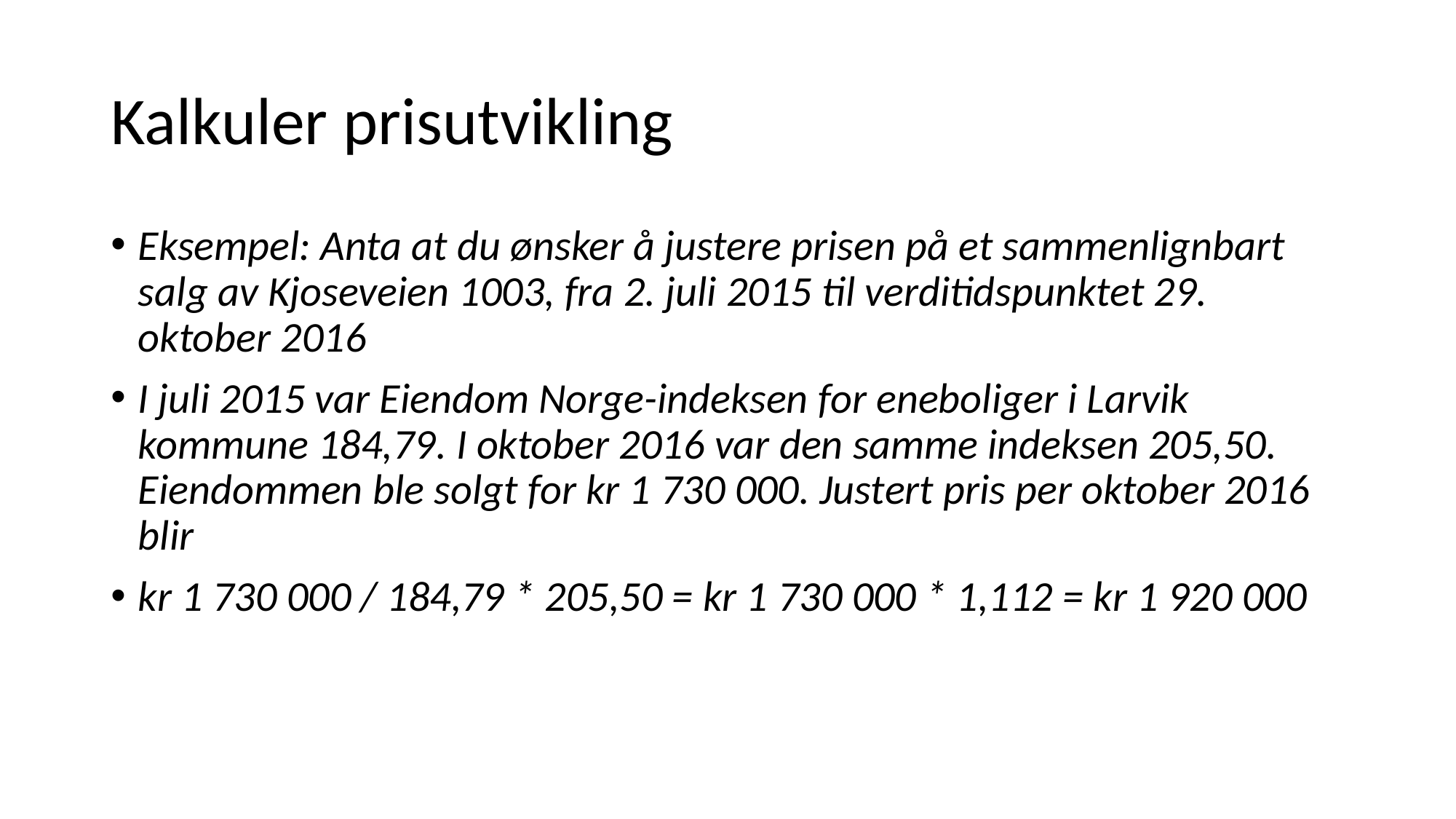

# Kalkuler prisutvikling
Eksempel: Anta at du ønsker å justere prisen på et sammenlignbart salg av Kjoseveien 1003, fra 2. juli 2015 til verditidspunktet 29. oktober 2016
I juli 2015 var Eiendom Norge-indeksen for eneboliger i Larvik kommune 184,79. I oktober 2016 var den samme indeksen 205,50. Eiendommen ble solgt for kr 1 730 000. Justert pris per oktober 2016 blir
kr 1 730 000 / 184,79 * 205,50 = kr 1 730 000 * 1,112 = kr 1 920 000